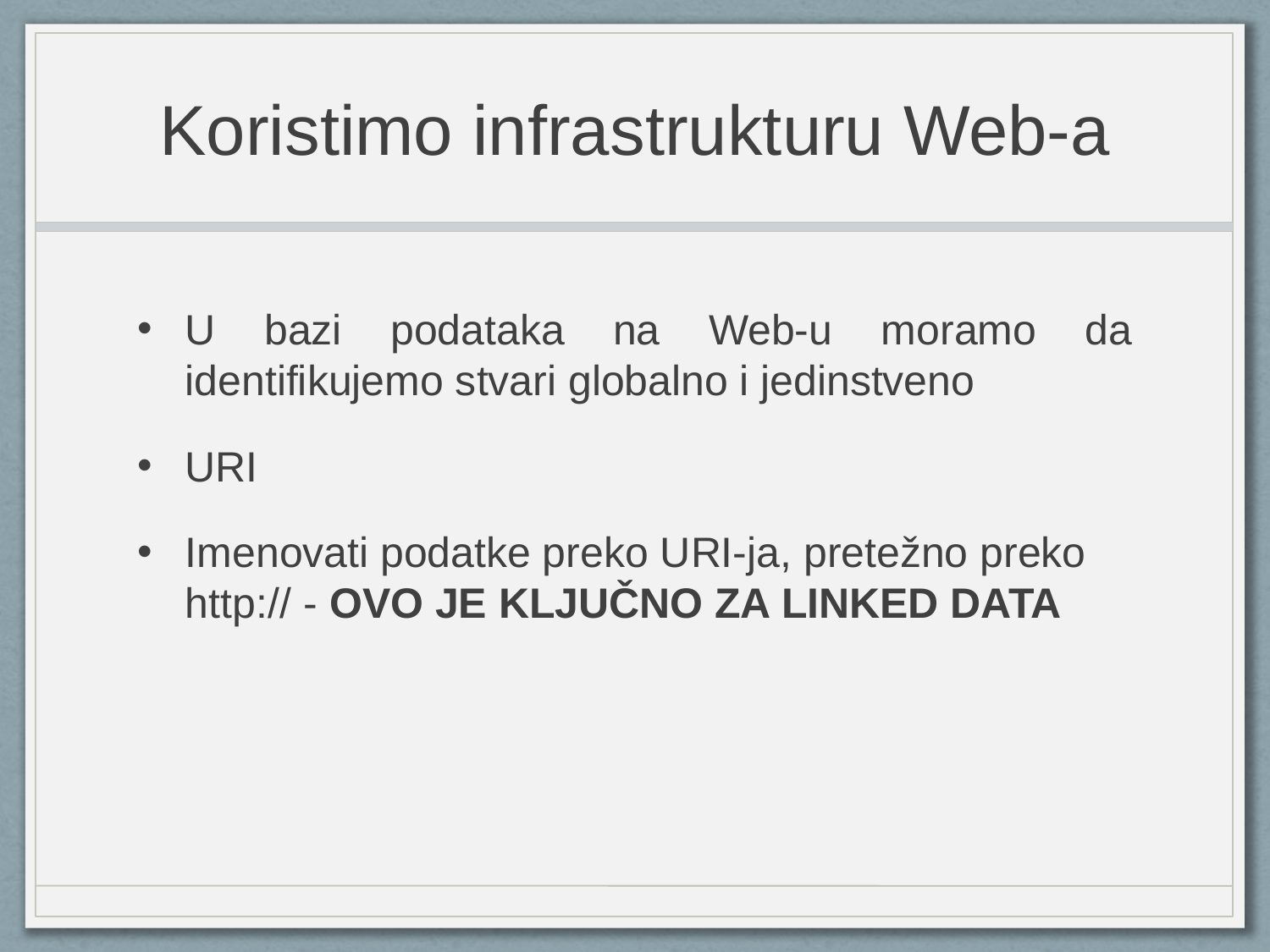

# Koristimo infrastrukturu Web-a
U bazi podataka na Web-u moramo da identifikujemo stvari globalno i jedinstveno
URI
Imenovati podatke preko URI-ja, pretežno preko http:// - OVO JE KLJUČNO ZA LINKED DATA